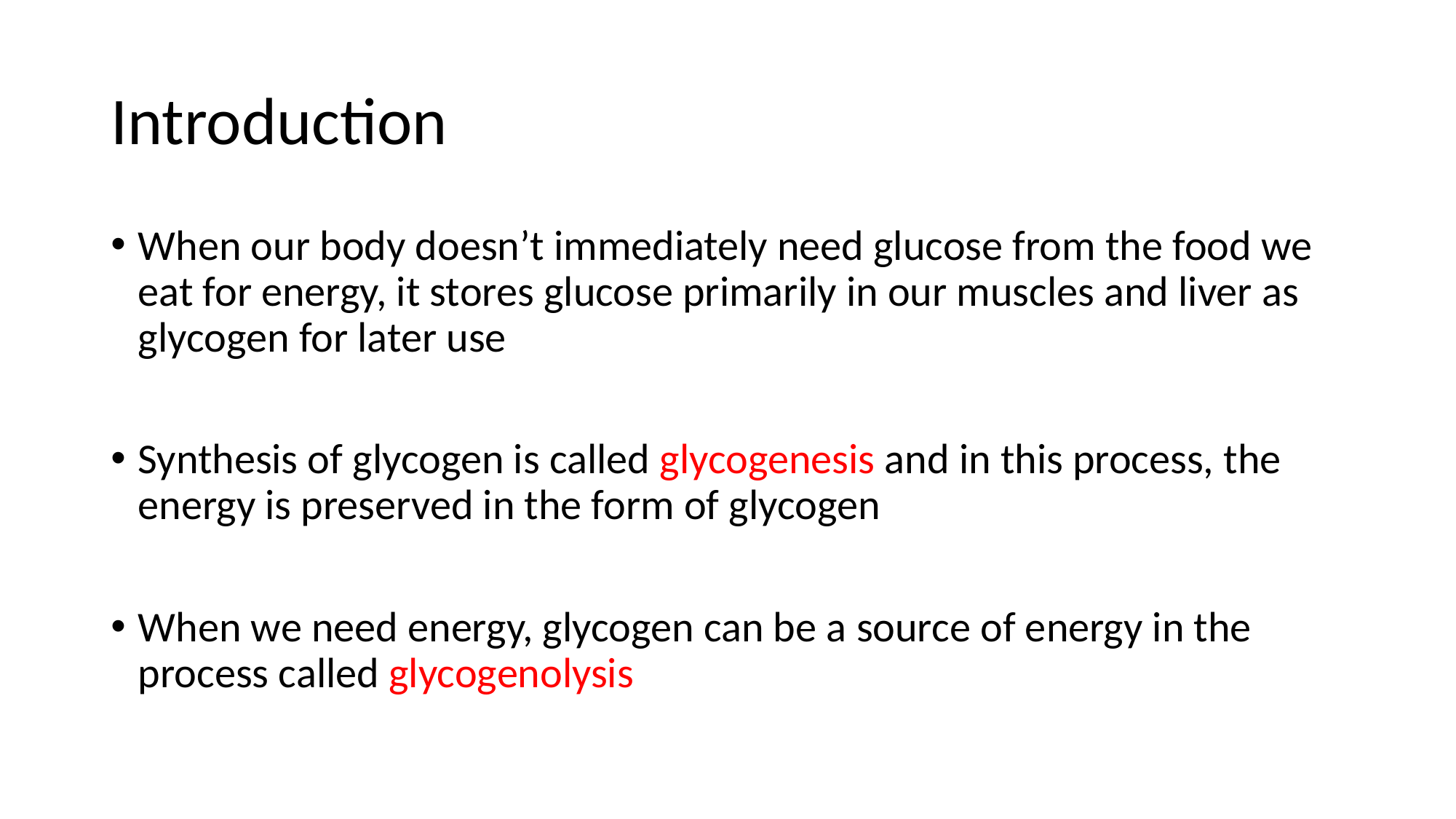

# Introduction
When our body doesn’t immediately need glucose from the food we eat for energy, it stores glucose primarily in our muscles and liver as glycogen for later use

Synthesis of glycogen is called glycogenesis and in this process, the energy is preserved in the form of glycogen

When we need energy, glycogen can be a source of energy in the process called glycogenolysis